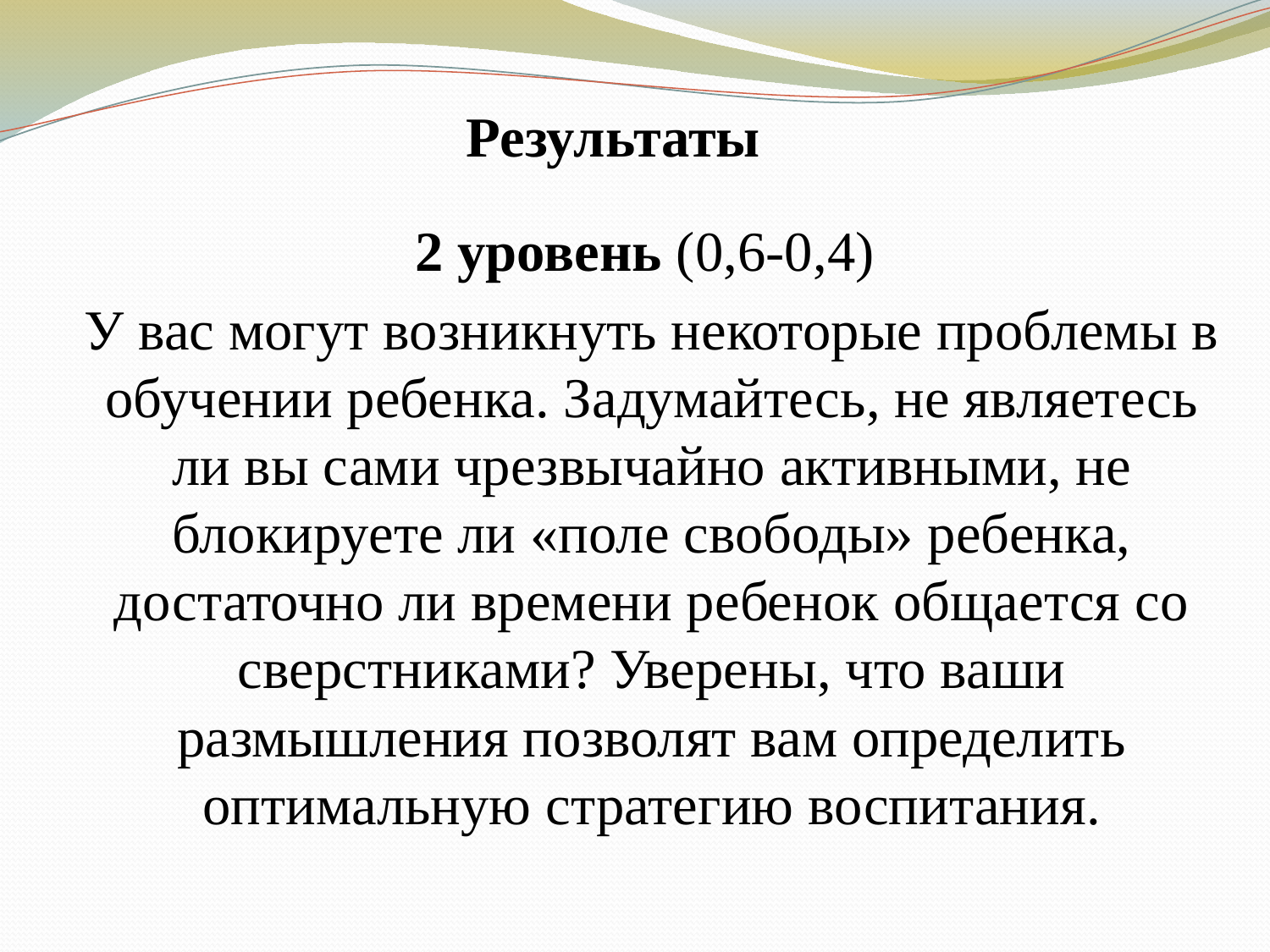

# Результаты
2 уровень (0,6-0,4)
У вас могут возникнуть некоторые проблемы в обучении ребенка. Задумайтесь, не являетесь ли вы сами чрезвычайно активными, не блокируете ли «поле свободы» ребенка, достаточно ли времени ребенок общается со сверстниками? Уверены, что ваши размышления позволят вам определить оптимальную стратегию воспитания.